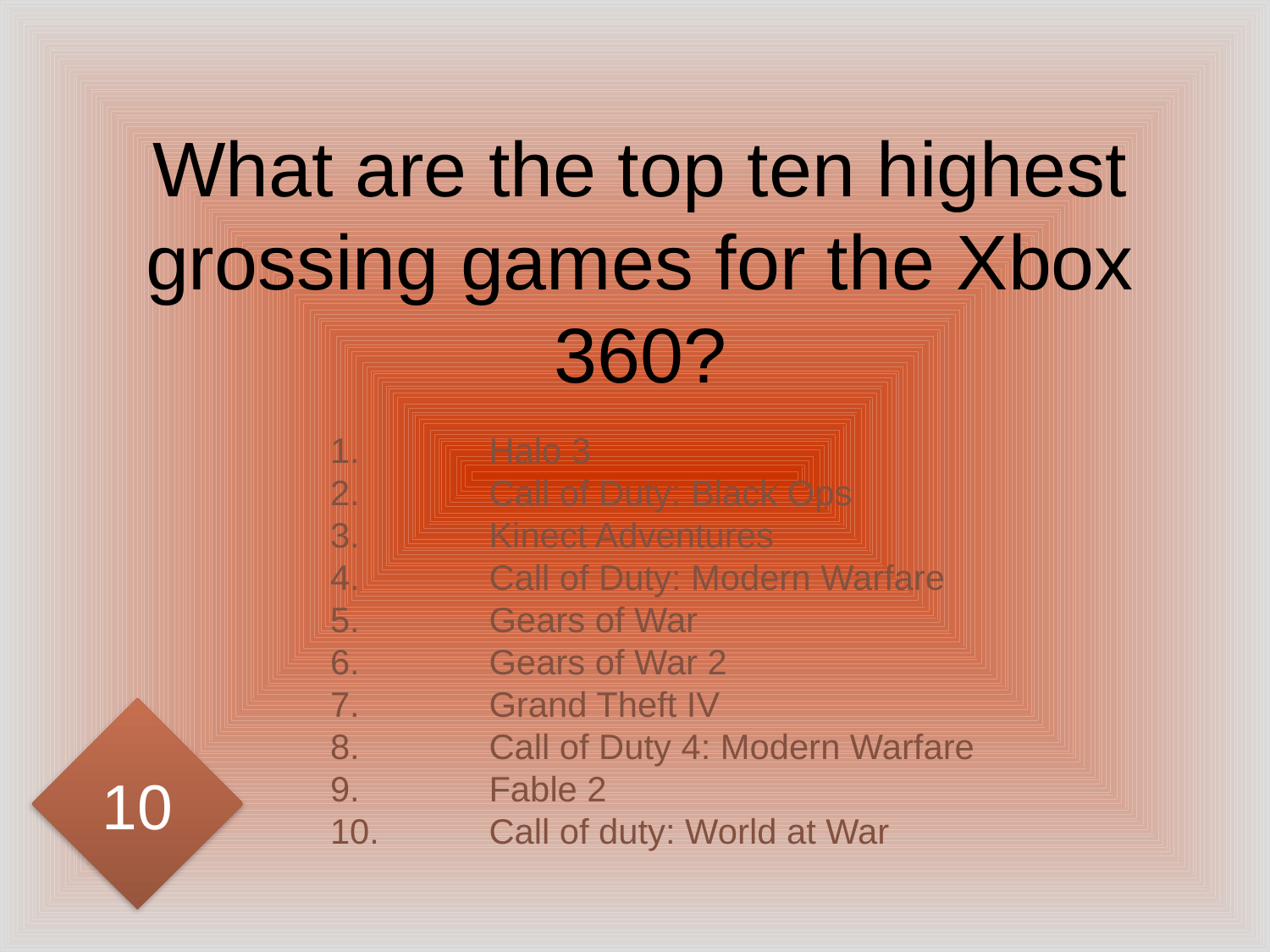

# What are the top ten highest grossing games for the Xbox 360?
Halo 3
Call of Duty: Black Ops
Kinect Adventures
Call of Duty: Modern Warfare
Gears of War
Gears of War 2
Grand Theft IV
Call of Duty 4: Modern Warfare
Fable 2
Call of duty: World at War

10